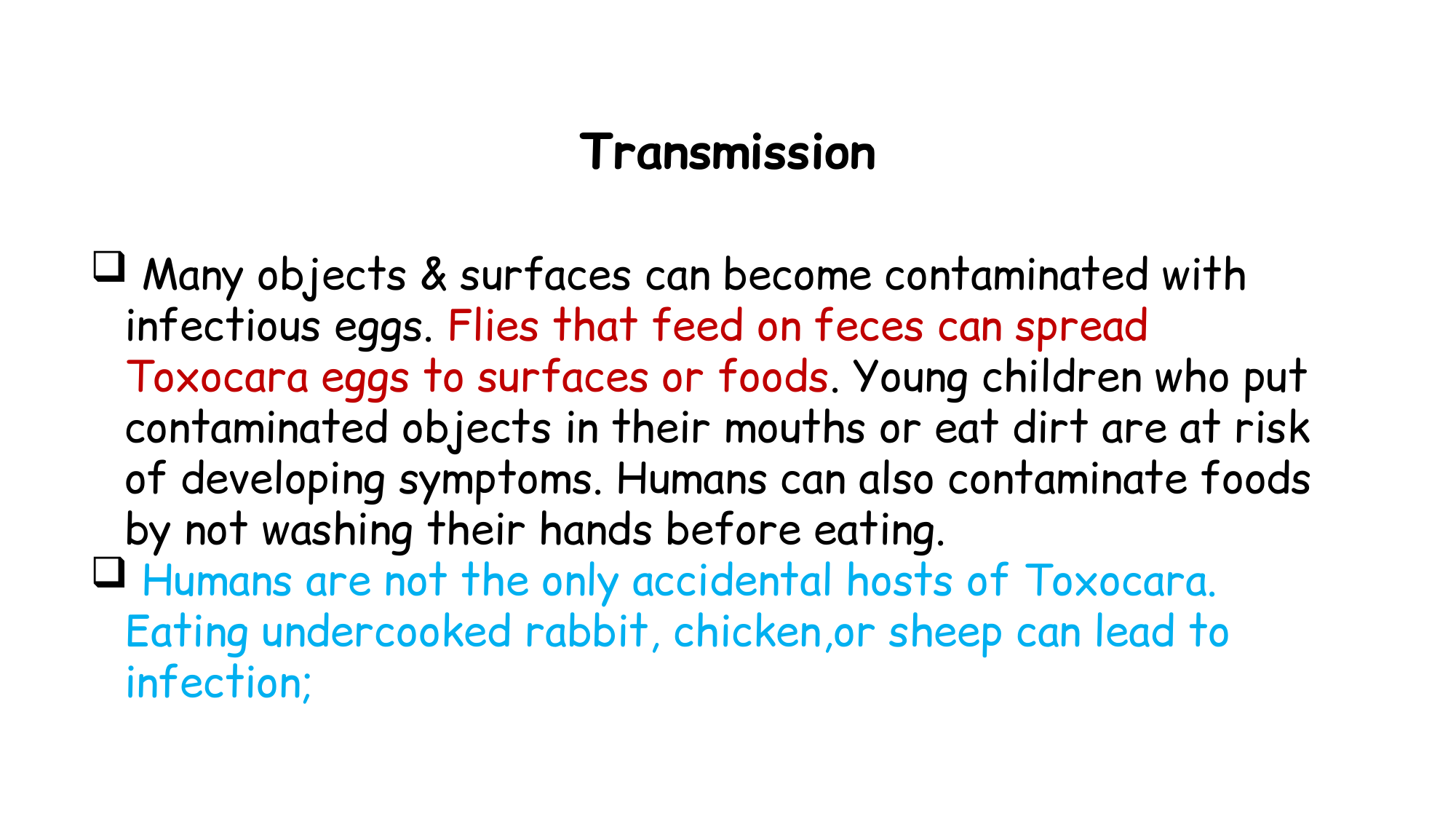

Transmission
 Many objects & surfaces can become contaminated with infectious eggs. Flies that feed on feces can spread Toxocara eggs to surfaces or foods. Young children who put contaminated objects in their mouths or eat dirt are at risk of developing symptoms. Humans can also contaminate foods by not washing their hands before eating.
 Humans are not the only accidental hosts of Toxocara. Eating undercooked rabbit, chicken,or sheep can lead to infection;